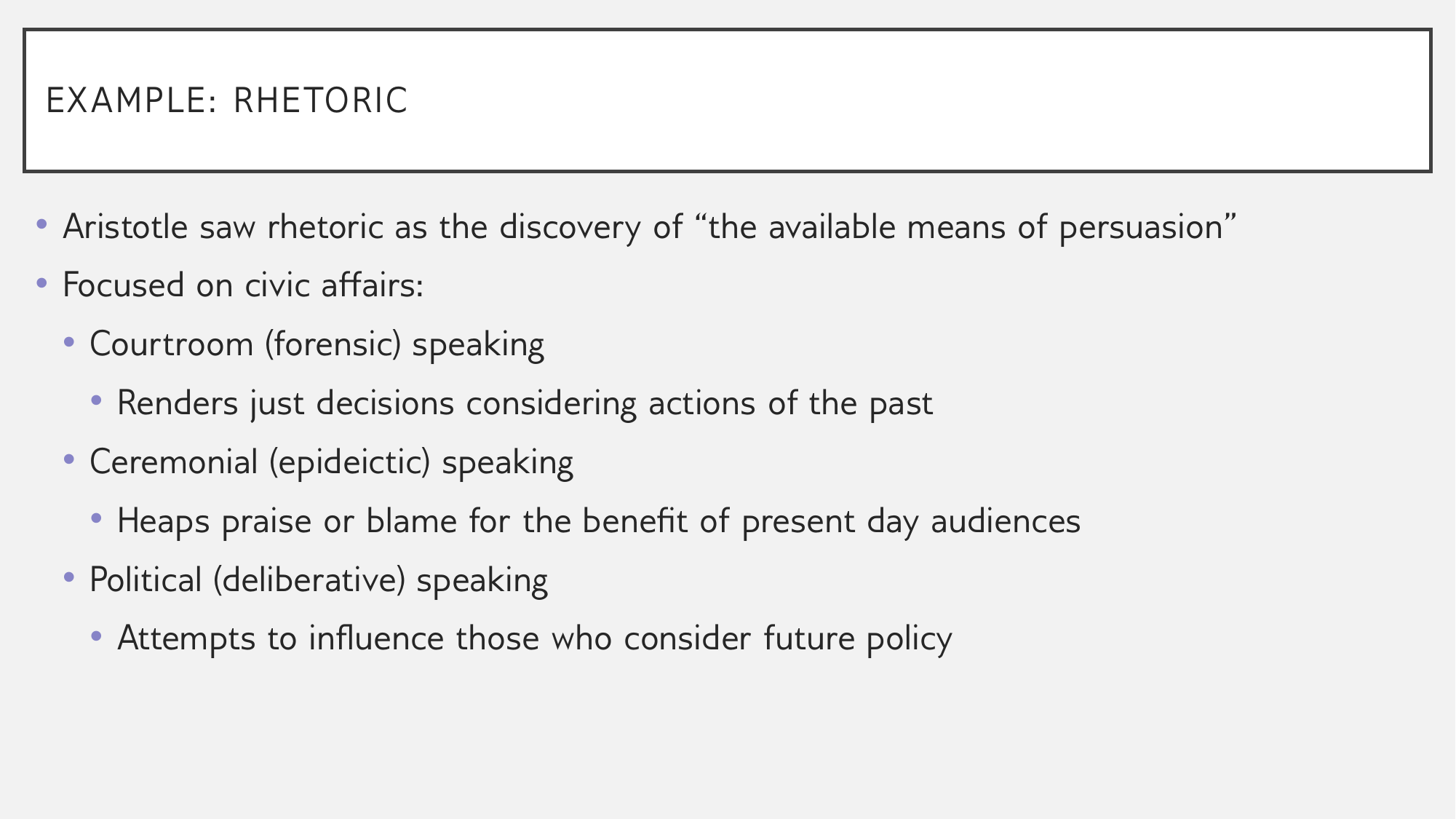

# Example: Rhetoric
Aristotle saw rhetoric as the discovery of “the available means of persuasion”
Focused on civic affairs:
Courtroom (forensic) speaking
Renders just decisions considering actions of the past
Ceremonial (epideictic) speaking
Heaps praise or blame for the benefit of present day audiences
Political (deliberative) speaking
Attempts to influence those who consider future policy